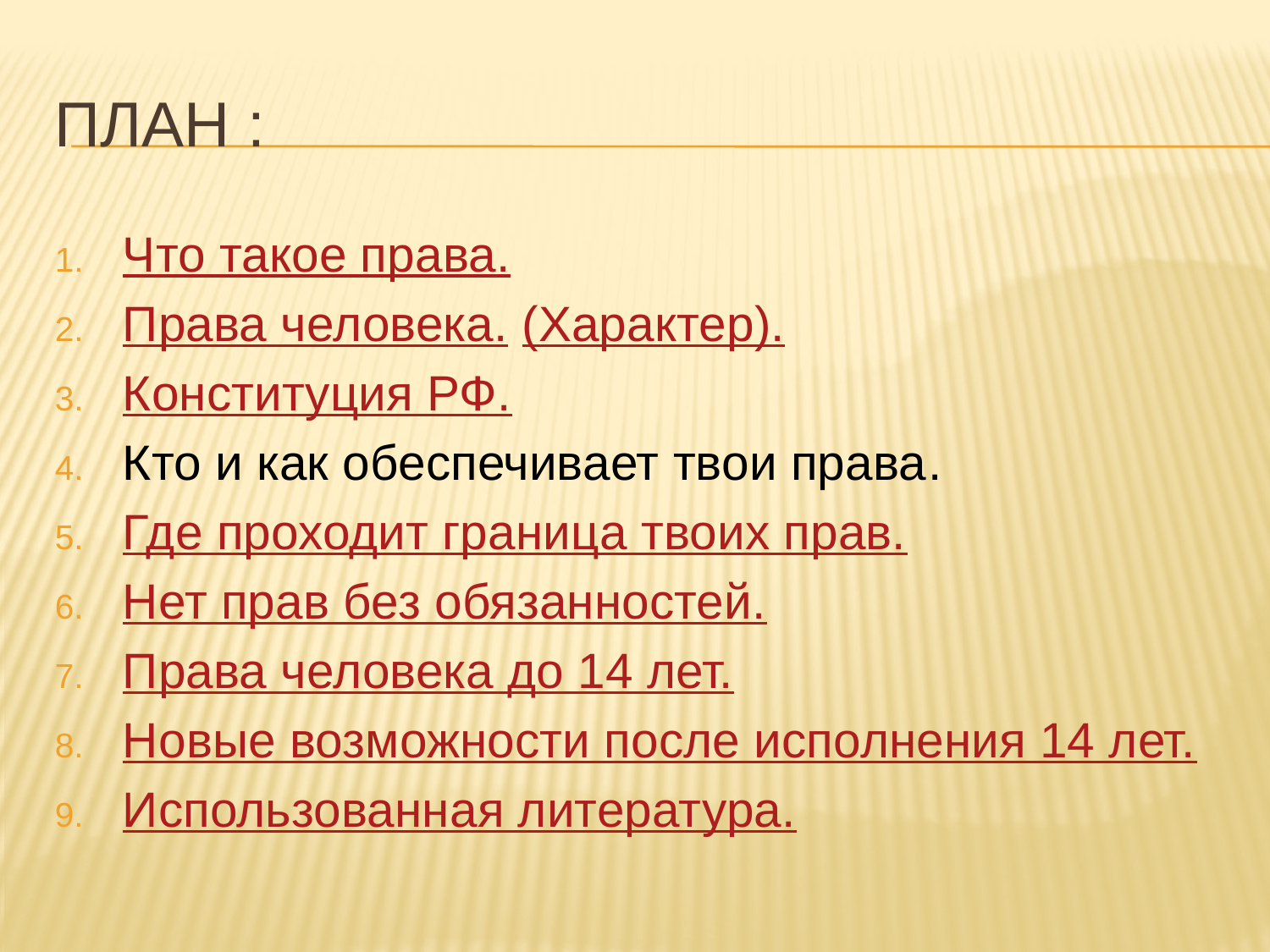

# План :
Что такое права.
Права человека. (Характер).
Конституция РФ.
Кто и как обеспечивает твои права.
Где проходит граница твоих прав.
Нет прав без обязанностей.
Права человека до 14 лет.
Новые возможности после исполнения 14 лет.
Использованная литература.